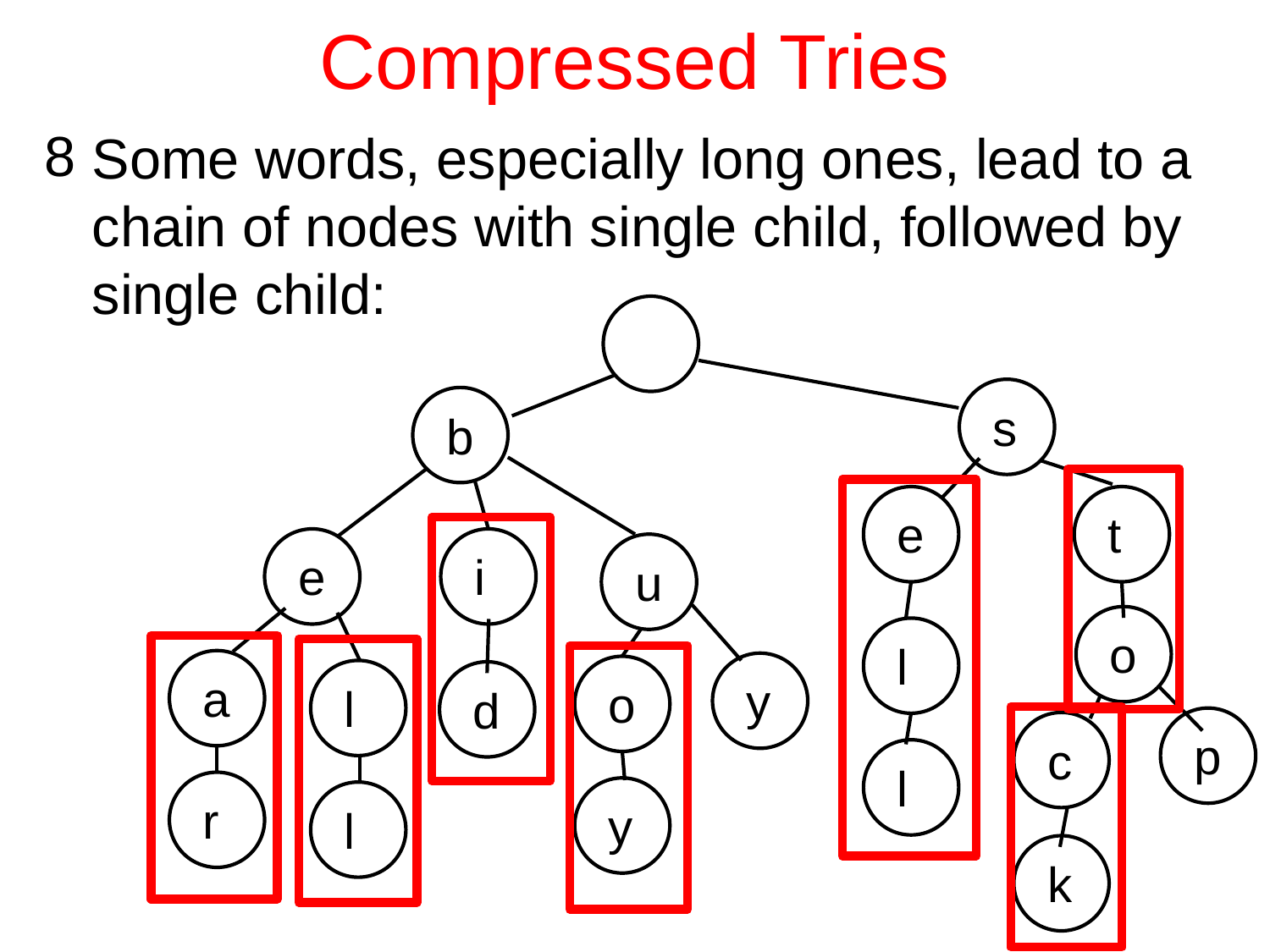

# Compressed Tries
Some words, especially long ones, lead to a chain of nodes with single child, followed by single child:

s

b

e

t

e

i

u

o

l

a

y

o

l

d

p

c

l

r

y

l

k